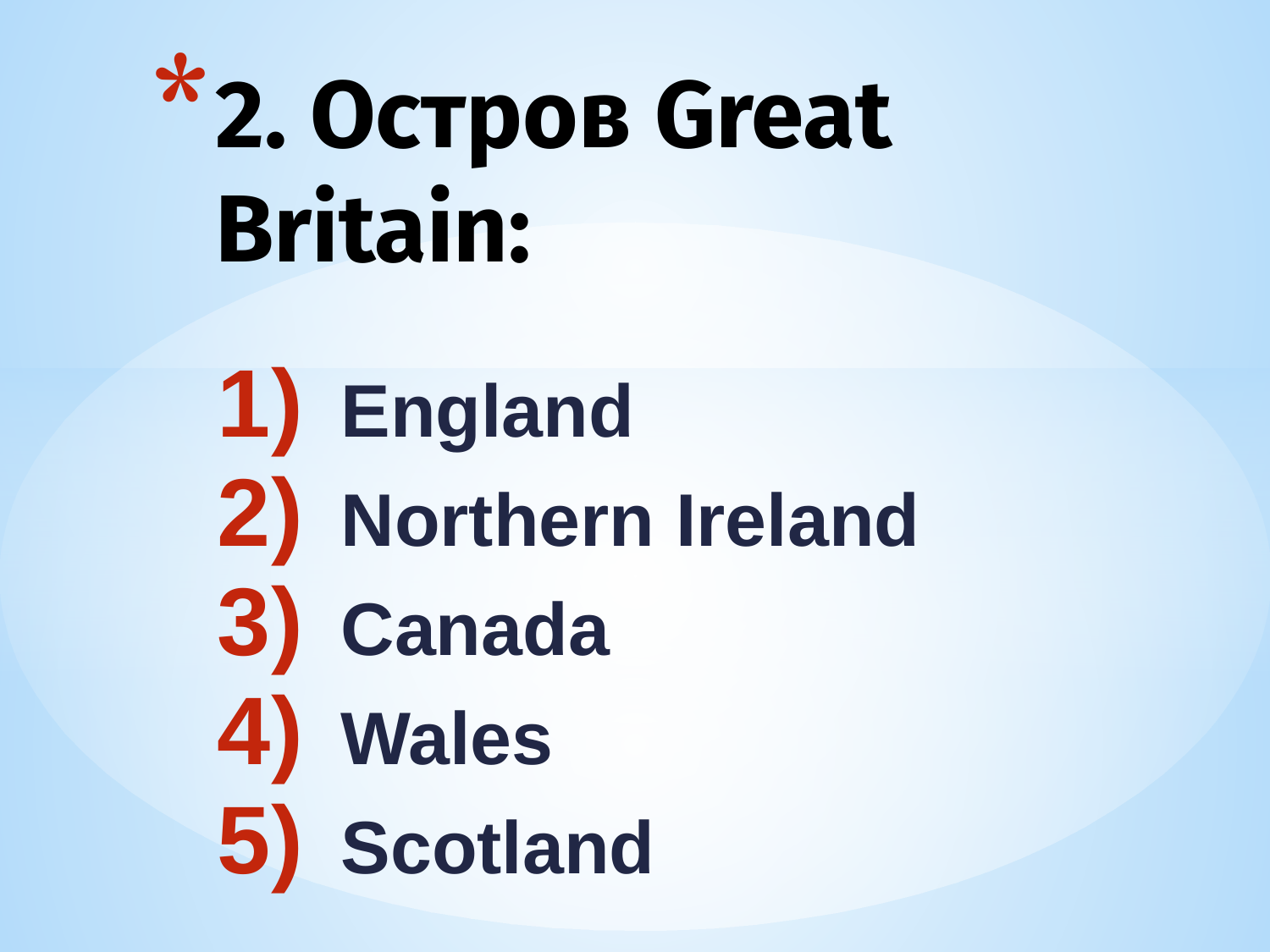

# 2. Остров Great Britain:
  England
  Northern Ireland
  Canada
  Wales
  Scotland